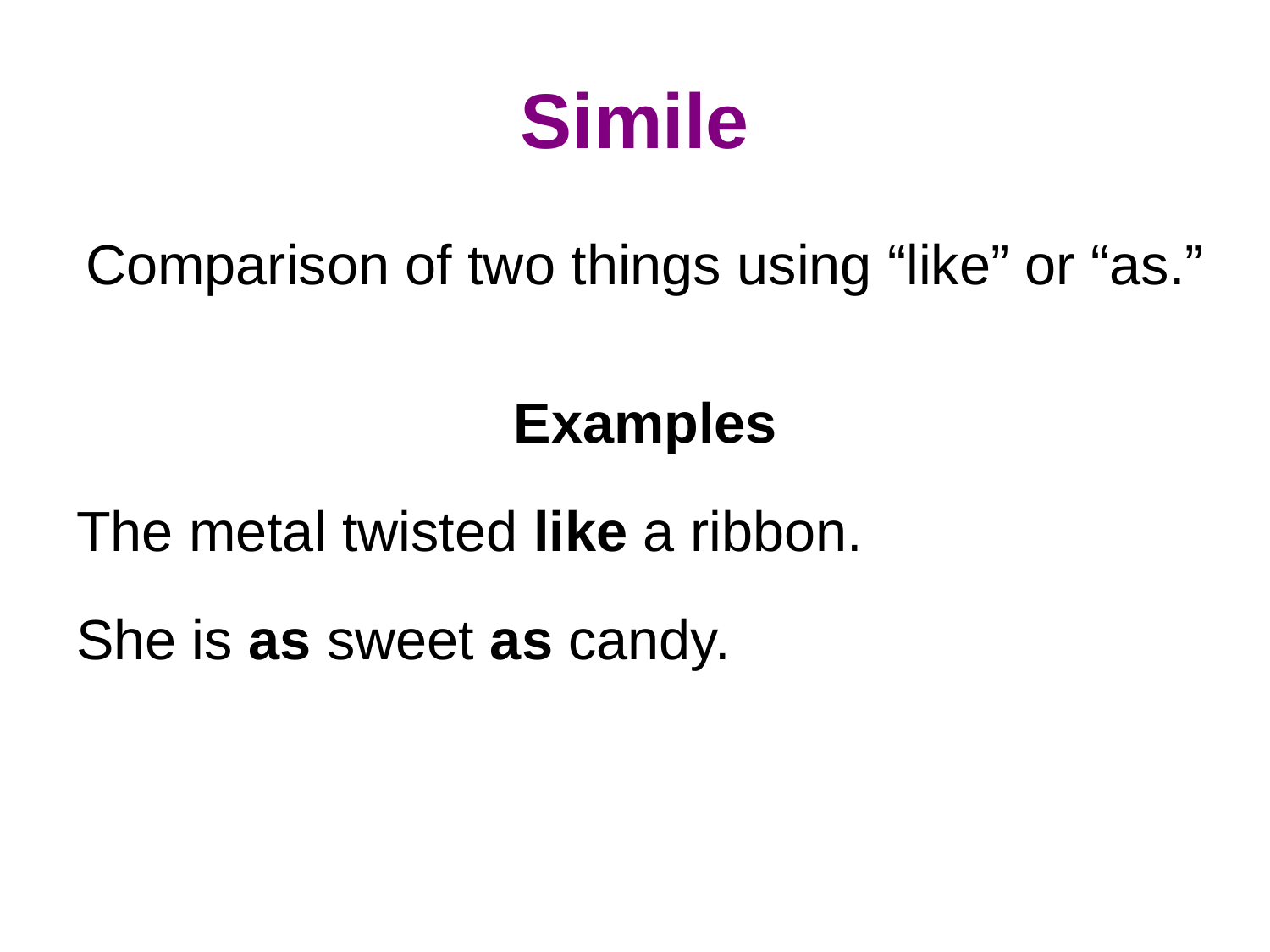

# Simile
Comparison of two things using “like” or “as.”

Examples

The metal twisted like a ribbon.

She is as sweet as candy.